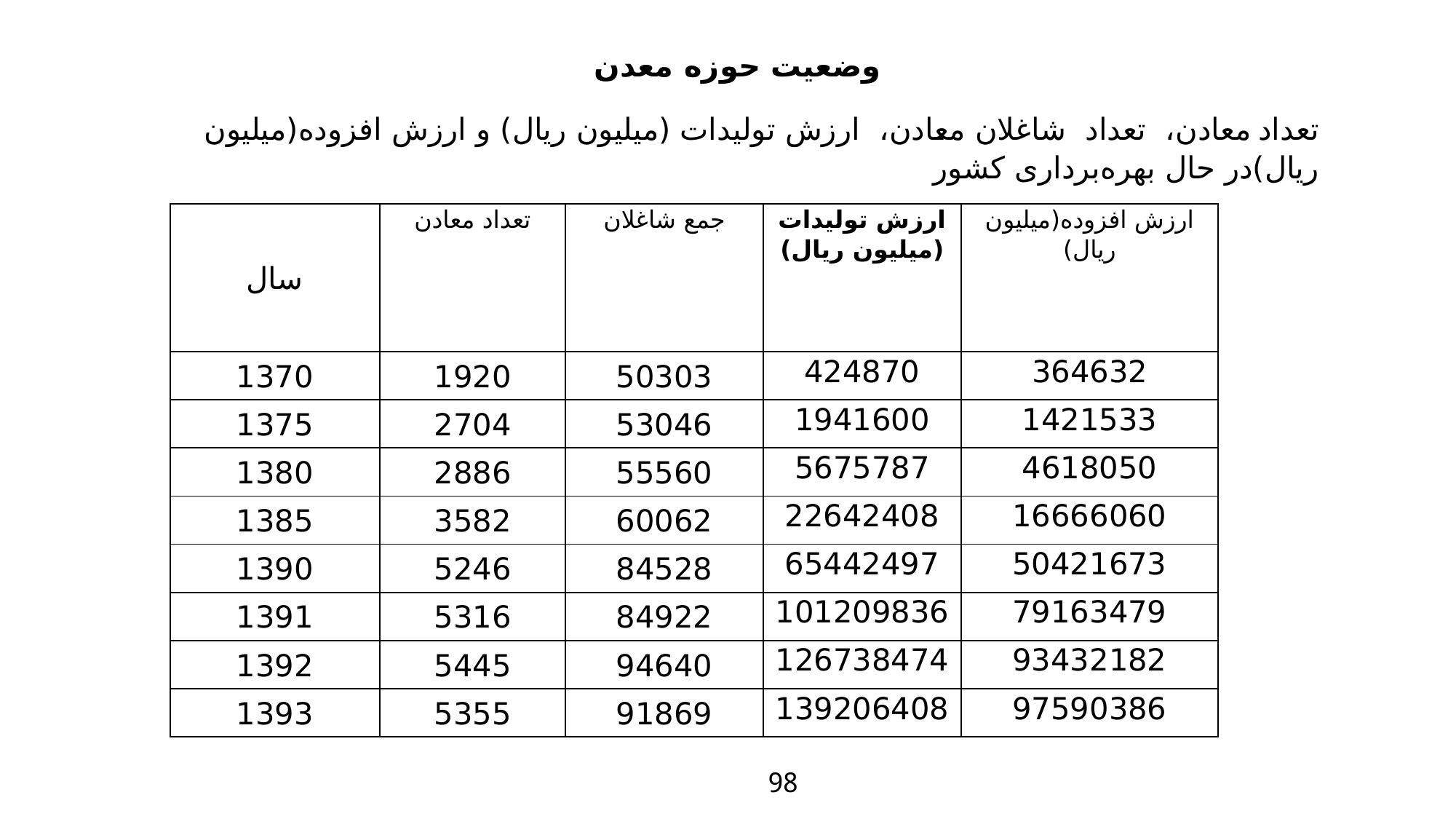

وضعیت حوزه معدن
تعداد معادن،  تعداد  شاغلان معادن،  ارزش تولیدات (میلیون ریال) و ارزش افزوده(میلیون ریال)در حال بهره‌برداری کشور
| سال | تعداد معادن | جمع شاغلان | ارزش تولیدات (میلیون ریال) | ارزش افزوده(میلیون ریال) |
| --- | --- | --- | --- | --- |
| 1370 | 1920 | 50303 | 424870 | 364632 |
| 1375 | 2704 | 53046 | 1941600 | 1421533 |
| 1380 | 2886 | 55560 | 5675787 | 4618050 |
| 1385 | 3582 | 60062 | 22642408 | 16666060 |
| 1390 | 5246 | 84528 | 65442497 | 50421673 |
| 1391 | 5316 | 84922 | 101209836 | 79163479 |
| 1392 | 5445 | 94640 | 126738474 | 93432182 |
| 1393 | 5355 | 91869 | 139206408 | 97590386 |
98